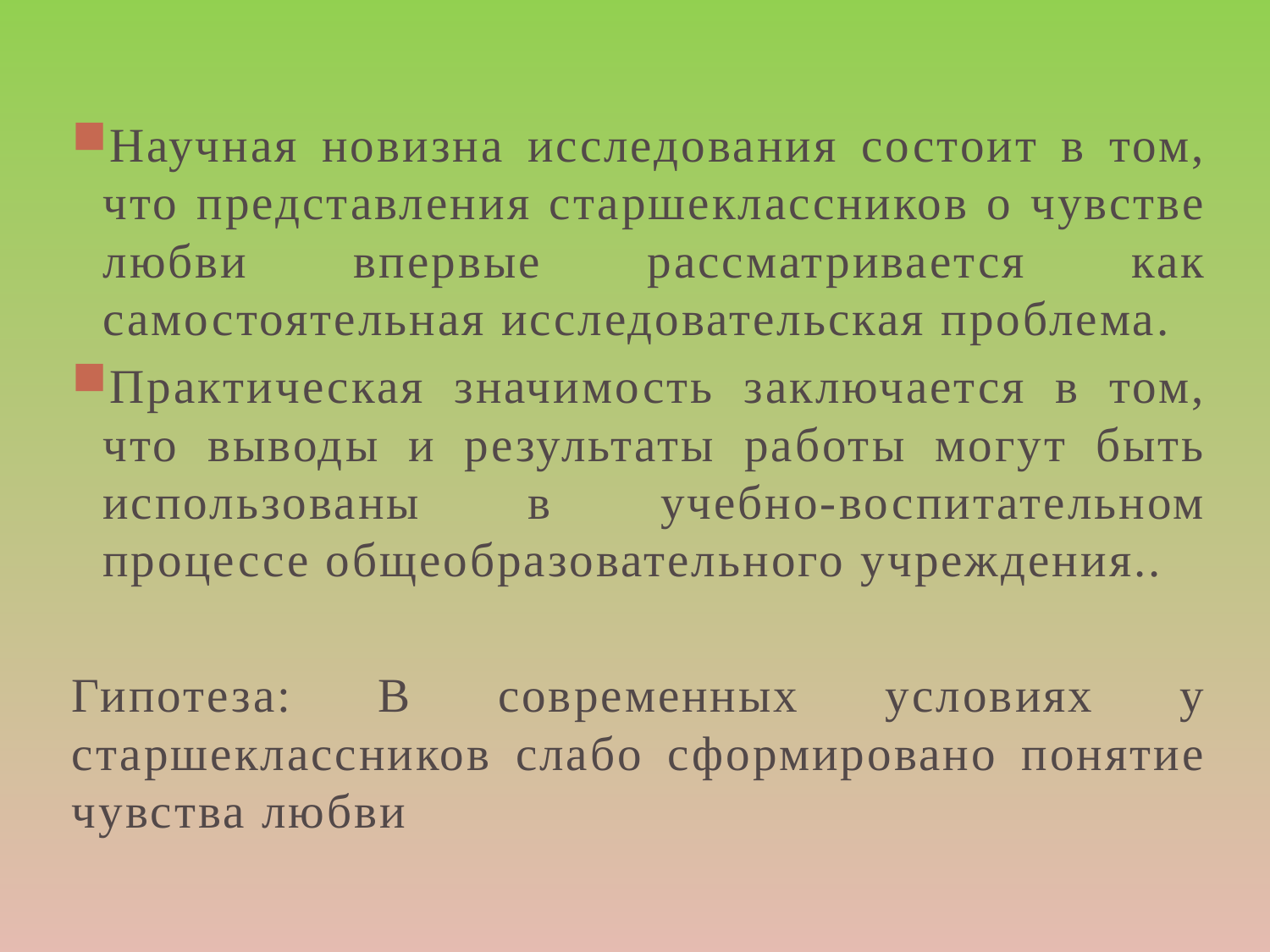

Научная новизна исследования состоит в том, что представления старшеклассников о чувстве любви впервые рассматривается как самостоятельная исследовательская проблема.
Практическая значимость заключается в том, что выводы и результаты работы могут быть использованы в учебно-воспитательном процессе общеобразовательного учреждения..

Гипотеза: В современных условиях у старшеклассников слабо сформировано понятие чувства любви